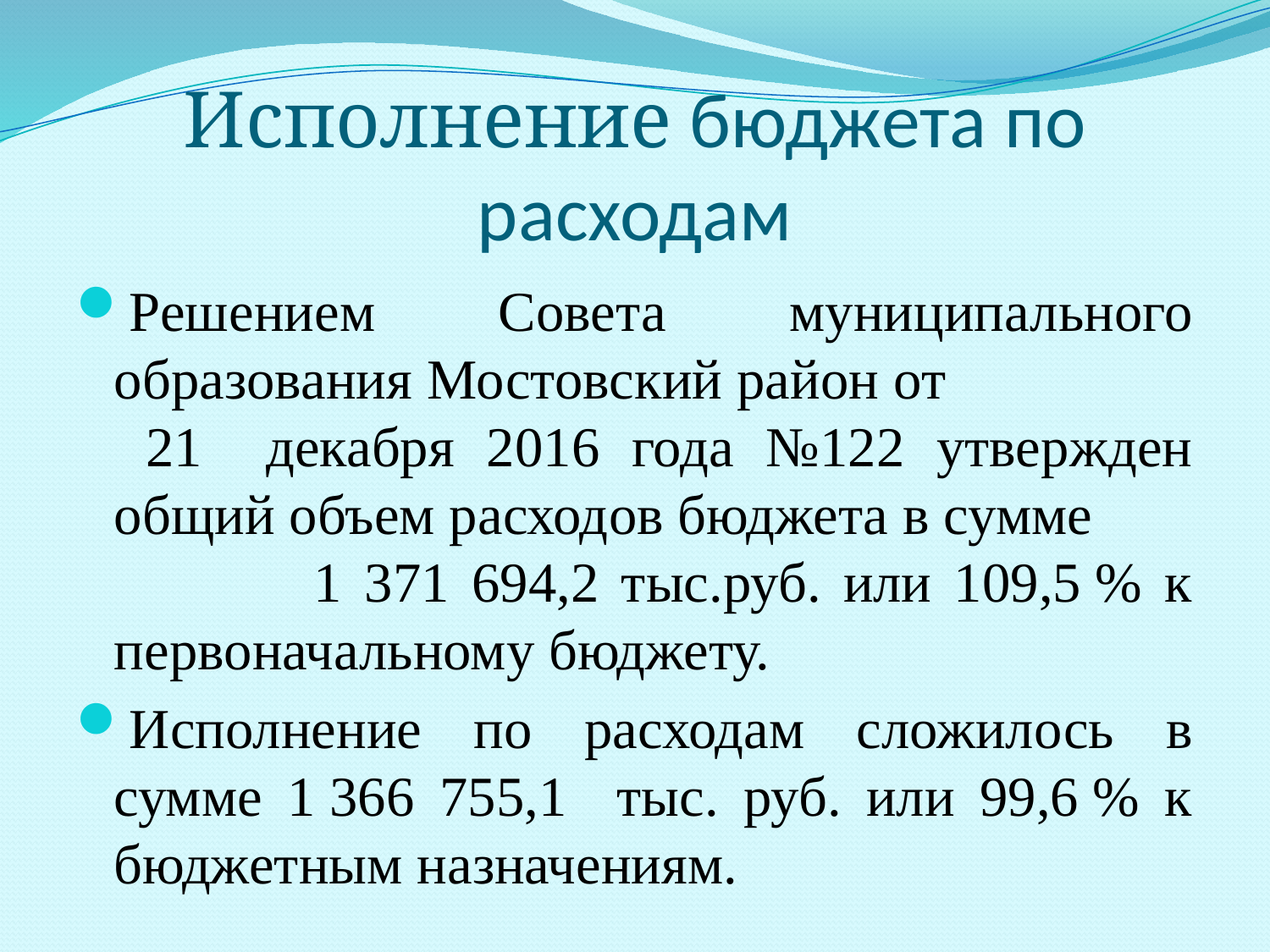

# Исполнение бюджета по расходам
Решением Совета муниципального образования Мостовский район от                   21  декабря 2016 года №122 утвержден общий объем расходов бюджета в сумме                 1 371 694,2 тыс.руб. или 109,5 % к первоначальному бюджету.
Исполнение по расходам сложилось в сумме 1 366 755,1  тыс. руб. или 99,6 % к бюджетным назначениям.